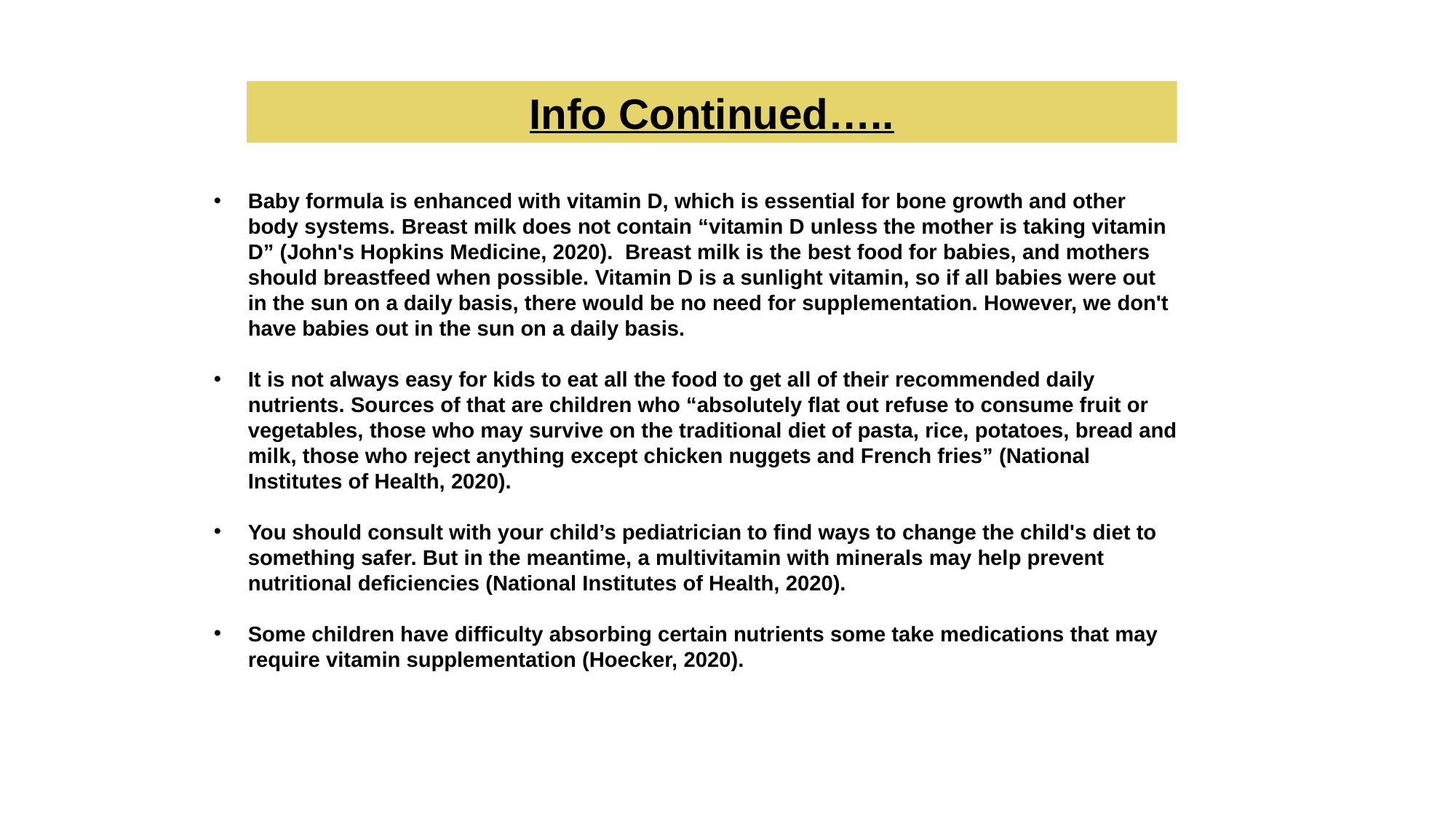

#
Info Continued…..
Baby formula is enhanced with vitamin D, which is essential for bone growth and other body systems. Breast milk does not contain “vitamin D unless the mother is taking vitamin D” (John's Hopkins Medicine, 2020).  Breast milk is the best food for babies, and mothers should breastfeed when possible. Vitamin D is a sunlight vitamin, so if all babies were out in the sun on a daily basis, there would be no need for supplementation. However, we don't have babies out in the sun on a daily basis.

It is not always easy for kids to eat all the food to get all of their recommended daily nutrients. Sources of that are children who “absolutely flat out refuse to consume fruit or vegetables, those who may survive on the traditional diet of pasta, rice, potatoes, bread and milk, those who reject anything except chicken nuggets and French fries” (National Institutes of Health, 2020).

You should consult with your child’s pediatrician to find ways to change the child's diet to something safer. But in the meantime, a multivitamin with minerals may help prevent nutritional deficiencies (National Institutes of Health, 2020).

Some children have difficulty absorbing certain nutrients some take medications that may require vitamin supplementation (Hoecker, 2020).